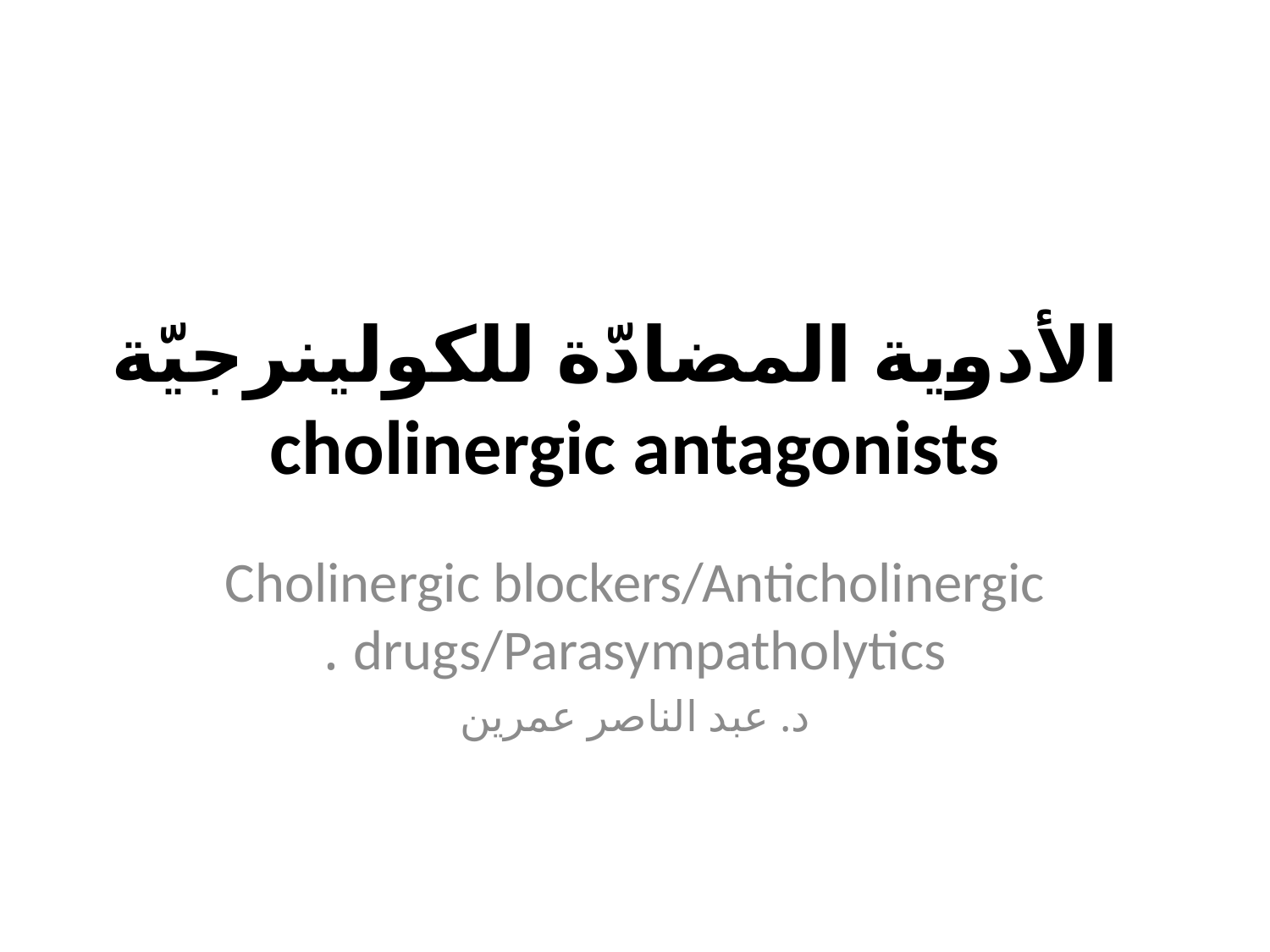

# الأدوية المضادّة للكولينرجيّة cholinergic antagonists
Cholinergic blockers/Anticholinergic drugs/Parasympatholytics .
د. عبد الناصر عمرين